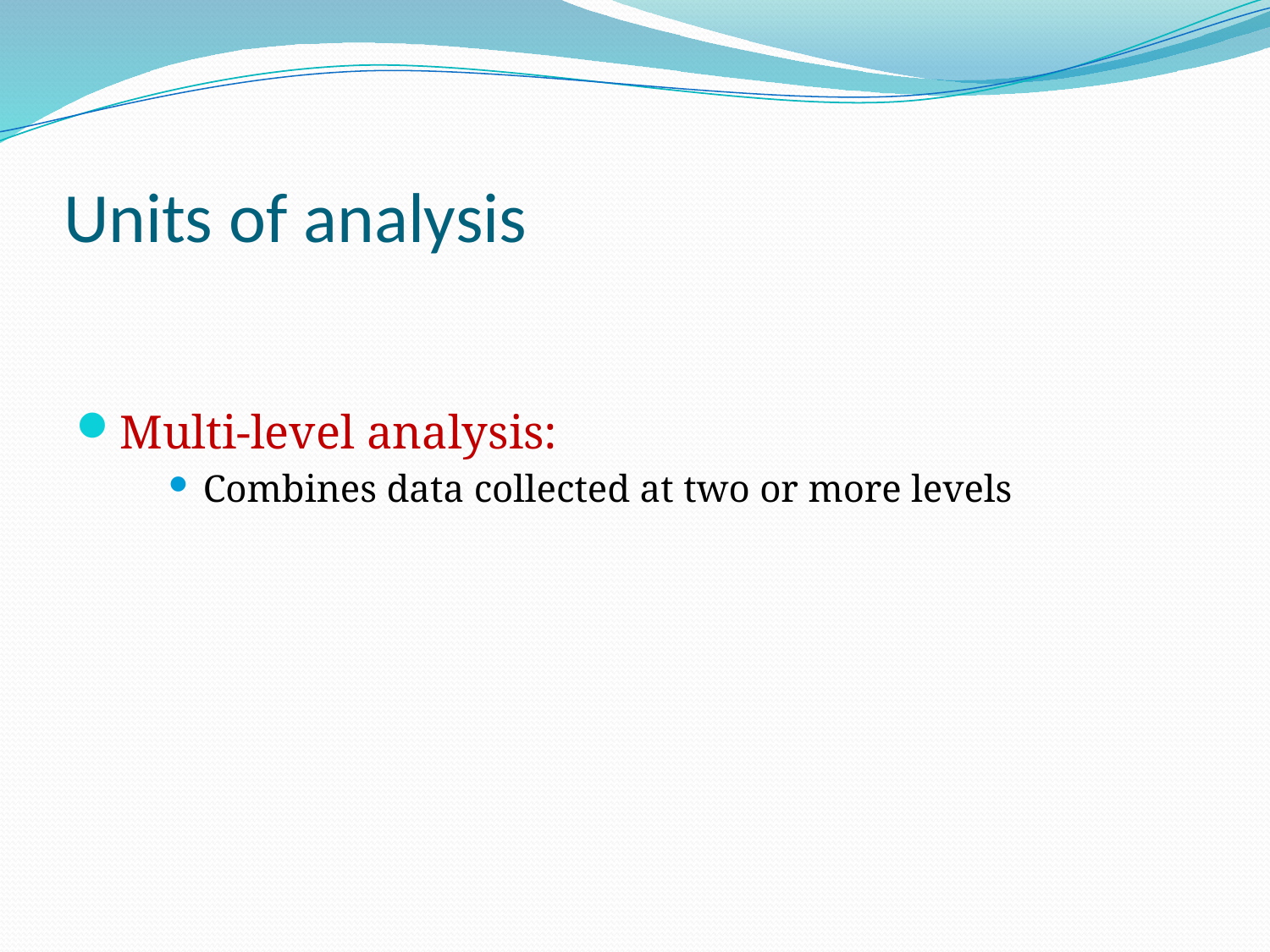

# Units of analysis

Multi-level analysis:
Combines data collected at two or more levels